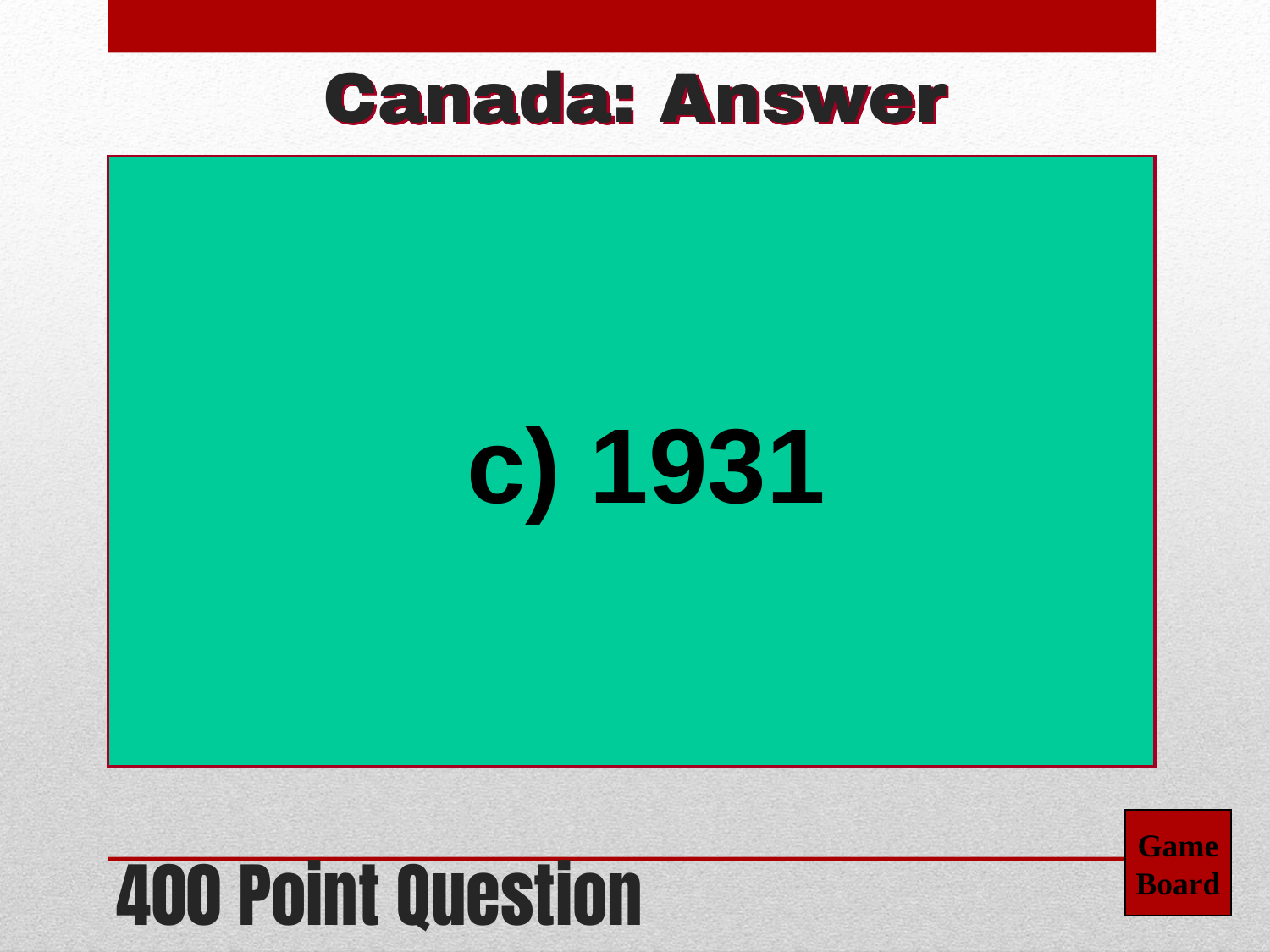

Canada: Answer
 c) 1931
Game
Board
400 Point Question